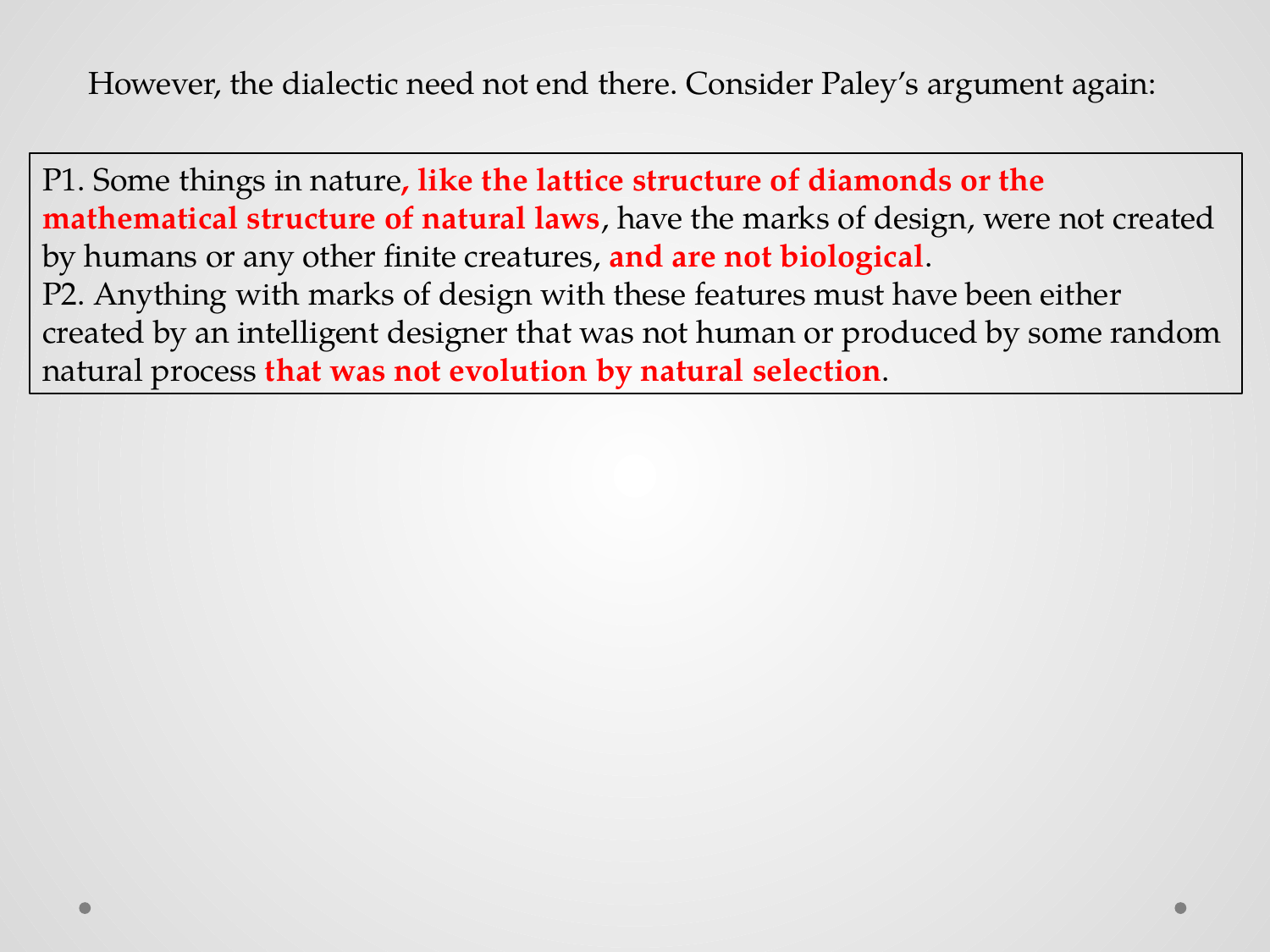

However, the dialectic need not end there. Consider Paley’s argument again:
P1. Some things in nature, like the lattice structure of diamonds or the mathematical structure of natural laws, have the marks of design, were not created by humans or any other finite creatures, and are not biological.
P2. Anything with marks of design with these features must have been either created by an intelligent designer that was not human or produced by some random natural process that was not evolution by natural selection.